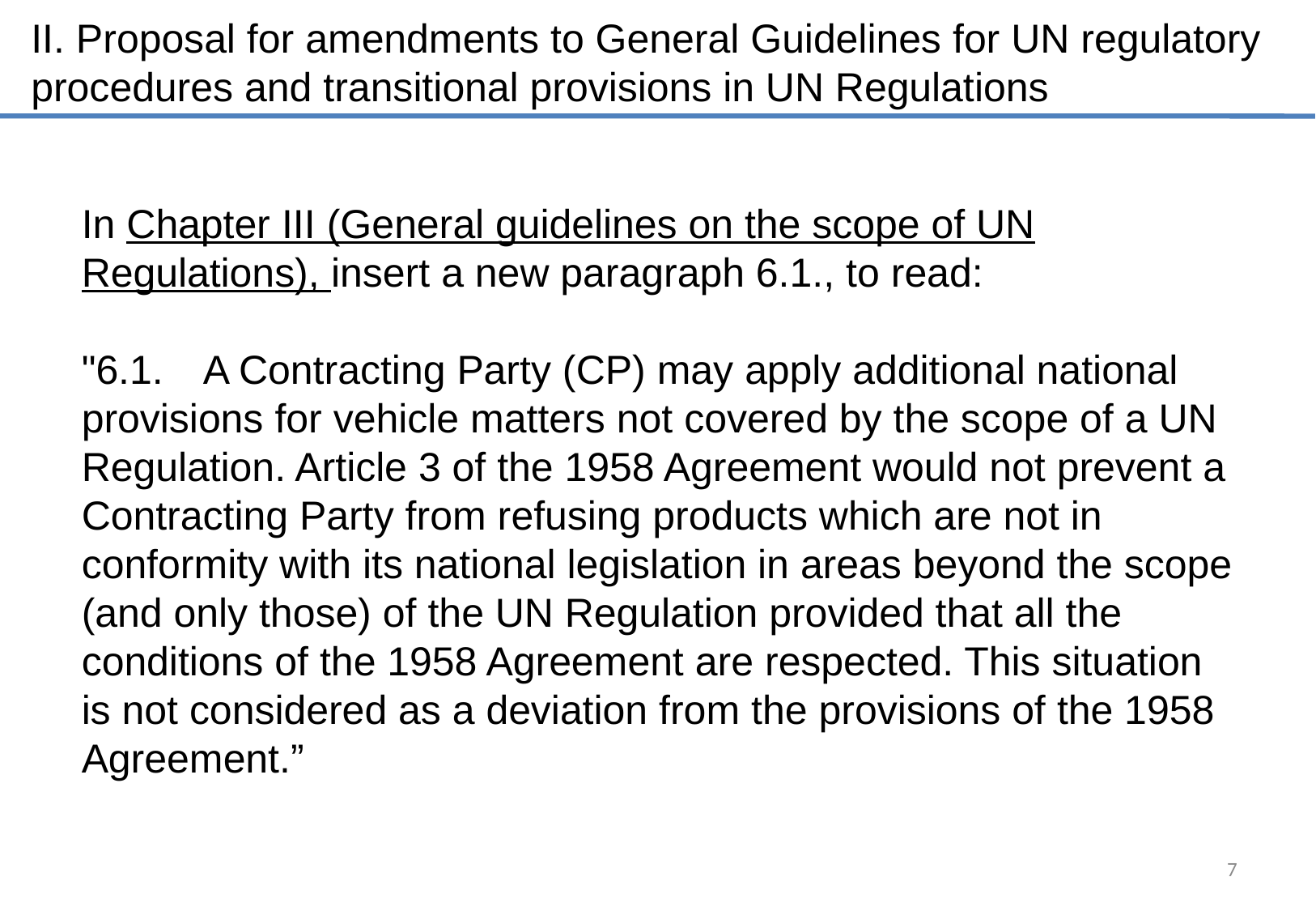

II. Proposal for amendments to General Guidelines for UN regulatory procedures and transitional provisions in UN Regulations

In Chapter III (General guidelines on the scope of UN Regulations), insert a new paragraph 6.1., to read:

"6.1.	A Contracting Party (CP) may apply additional national provisions for vehicle matters not covered by the scope of a UN Regulation. Article 3 of the 1958 Agreement would not prevent a Contracting Party from refusing products which are not in conformity with its national legislation in areas beyond the scope (and only those) of the UN Regulation provided that all the conditions of the 1958 Agreement are respected. This situation is not considered as a deviation from the provisions of the 1958 Agreement.”
7